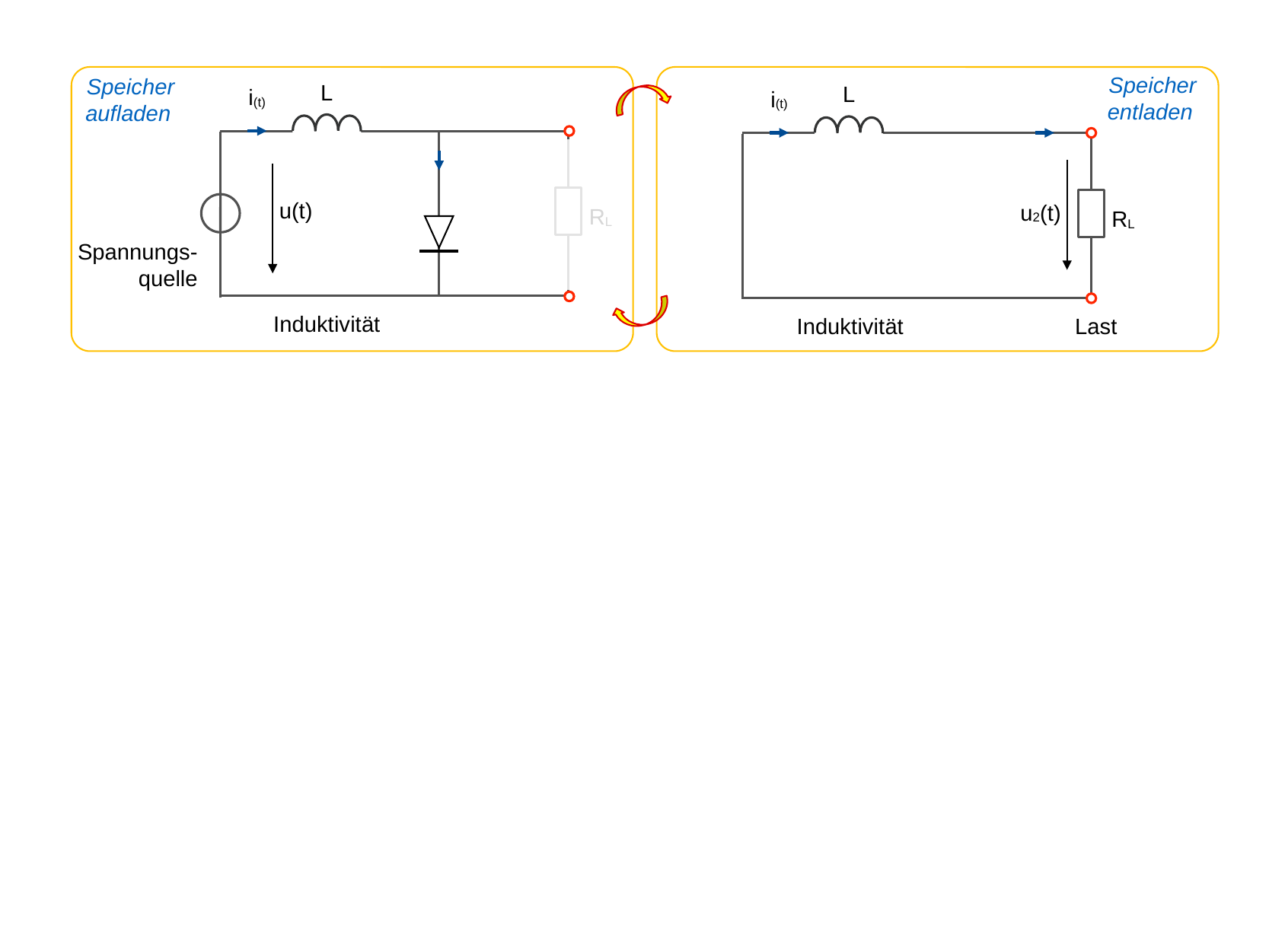

Speicher entladen
Speicher aufladen

L
L
i(t)

i(t)

u(t)
u2(t)

RL

RL

Spannungs-quelle

Induktivität
Induktivität
Last